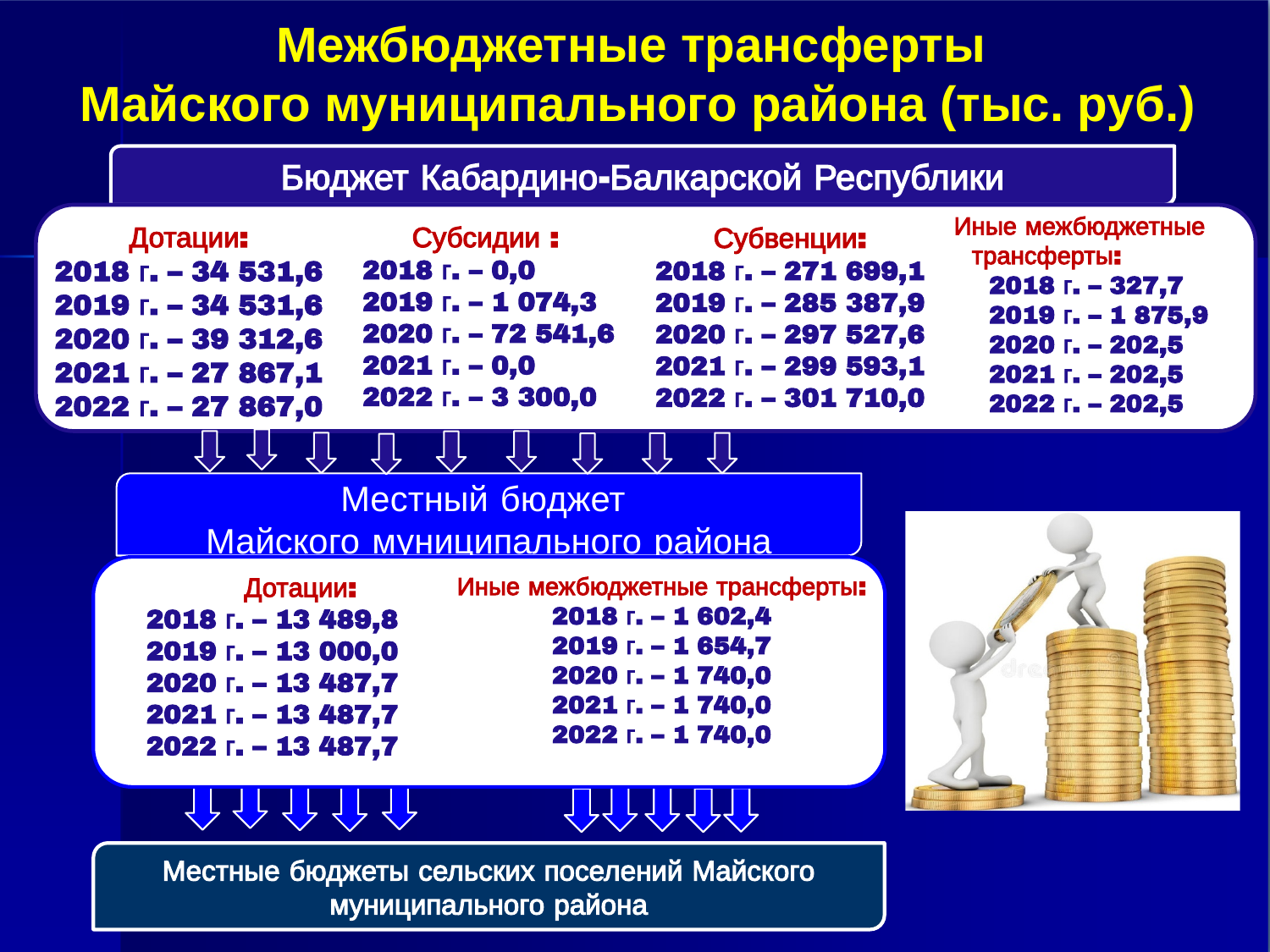

Межбюджетные трансферты
Майского муниципального района (тыс. руб.)
Бюджет Кабардино-Балкарской Республики

      Субсидии :
2018 г. – 0,0
2019 г. – 1 074,3
2020 г. – 72 541,6
2021 г. – 0,0
2022 г. – 3 300,0
Субвенции:
2018 г. – 271 699,1
2019 г. – 285 387,9
2020 г. – 297 527,6
2021 г. – 299 593,1
2022 г. – 301 710,0

Местный бюджет
Майского муниципального района

Дотации:
2018 г. – 13 489,8
2019 г. – 13 000,0
2020 г. – 13 487,7
2021 г. – 13 487,7
2022 г. – 13 487,7
Иные межбюджетные трансферты:
2018 г. – 1 602,4
2019 г. – 1 654,7
2020 г. – 1 740,0
2021 г. – 1 740,0
2022 г. – 1 740,0

Местные бюджеты сельских поселений Майского муниципального района
        Иные межбюджетные трансферты:
2018 г. – 327,7
2019 г. – 1 875,9
2020 г. – 202,5
2021 г. – 202,5
2022 г. – 202,5
Дотации:
2018 г. – 34 531,6
2019 г. – 34 531,6
2020 г. – 39 312,6
2021 г. – 27 867,1
2022 г. – 27 867,0